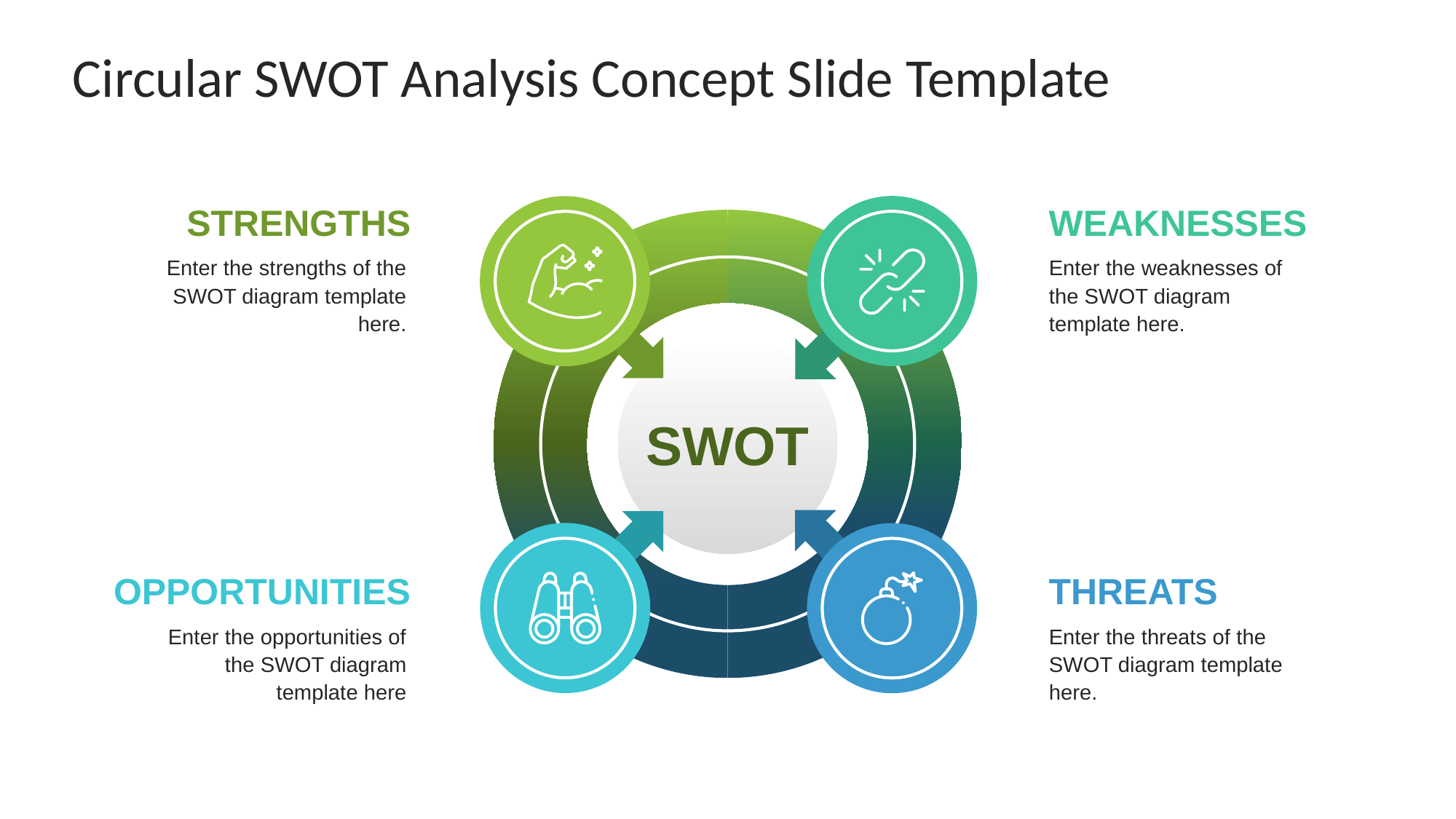

# Circular SWOT Analysis Concept Slide Template

STRENGTHS
WEAKNESSES

Enter the strengths of the SWOT diagram template here.
Enter the weaknesses of the SWOT diagram template here.

SWOT

OPPORTUNITIES
THREATS
Enter the opportunities of the SWOT diagram template here
Enter the threats of the SWOT diagram template here.